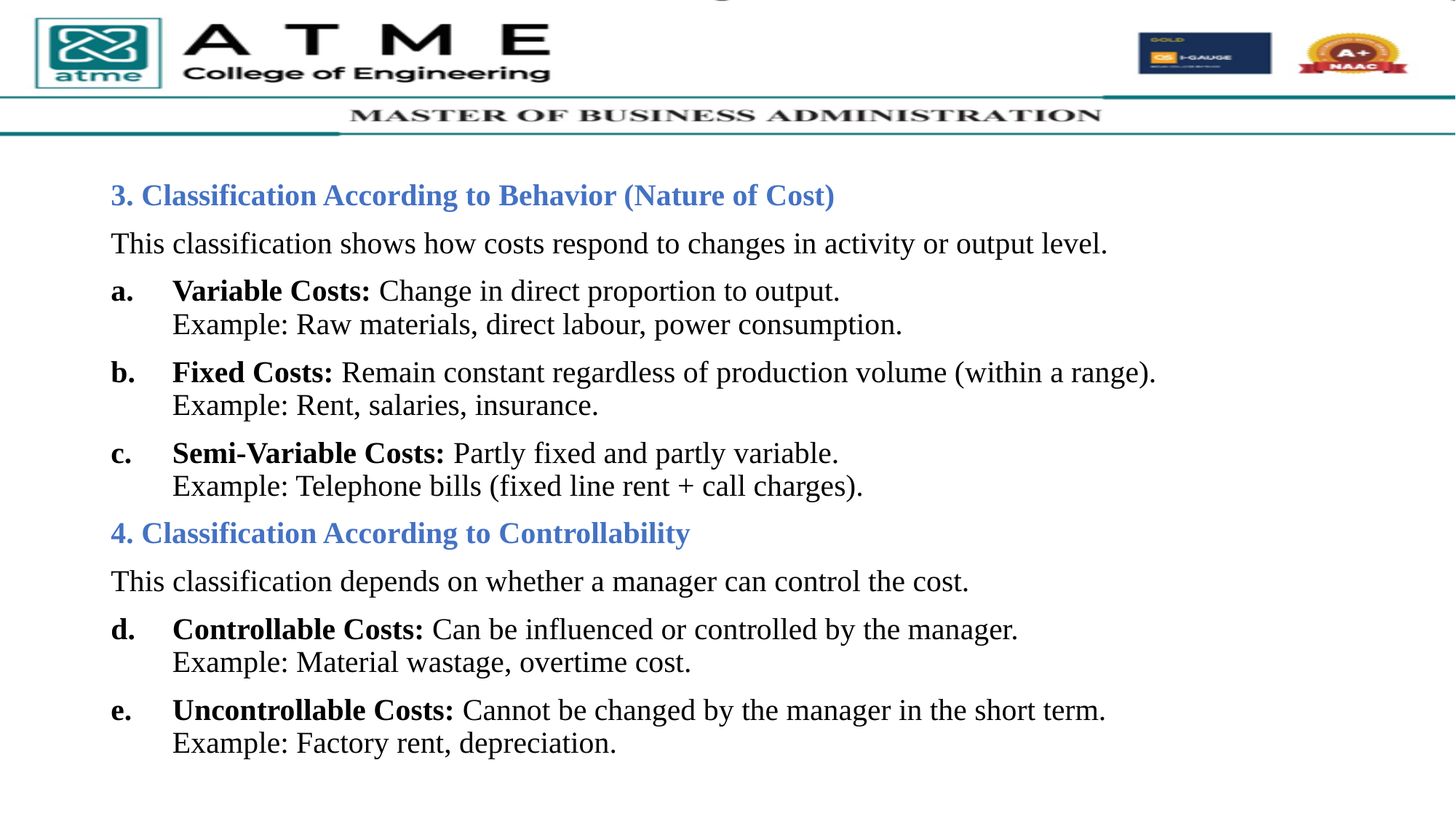

3. Classification According to Behavior (Nature of Cost)
This classification shows how costs respond to changes in activity or output level.
Variable Costs: Change in direct proportion to output.
Example: Raw materials, direct labour, power consumption.
Fixed Costs: Remain constant regardless of production volume (within a range).
Example: Rent, salaries, insurance.
Semi-Variable Costs: Partly fixed and partly variable.
Example: Telephone bills (fixed line rent + call charges).
4. Classification According to Controllability
This classification depends on whether a manager can control the cost.
Controllable Costs: Can be influenced or controlled by the manager.
Example: Material wastage, overtime cost.
Uncontrollable Costs: Cannot be changed by the manager in the short term.
Example: Factory rent, depreciation.